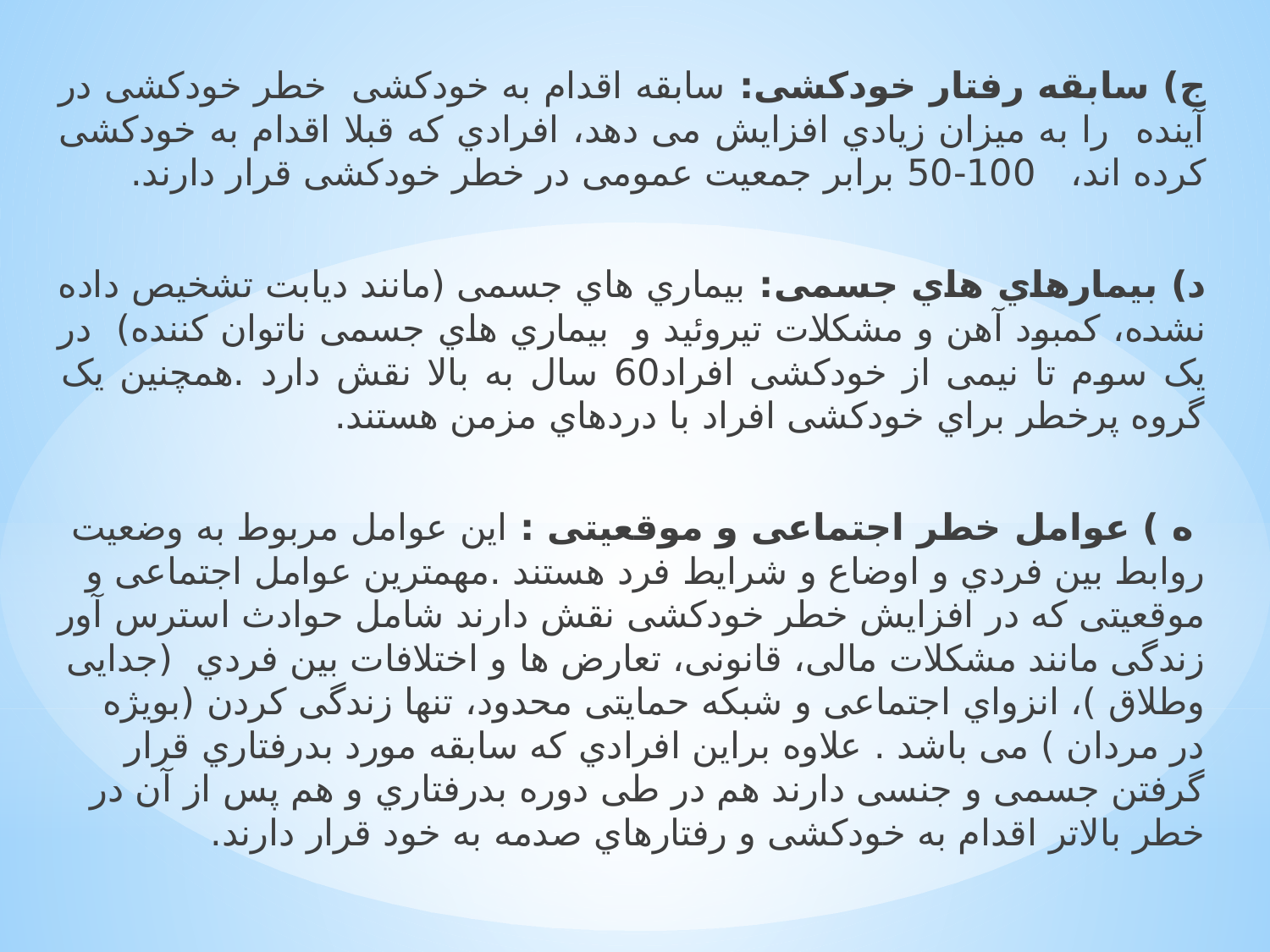

ج) ﺳﺎﺑﻘﻪ رﻓﺘﺎر ﺧﻮدﮐﺸﯽ: ﺳﺎﺑﻘﻪ اﻗﺪام ﺑﻪ ﺧﻮدﮐﺸﯽ  ﺧﻄﺮ ﺧﻮدﮐﺸﯽ در آﯾﻨﺪه  را ﺑﻪ ﻣﯿﺰان زﯾﺎدي اﻓﺰاﯾﺶ ﻣﯽ دﻫﺪ، اﻓﺮادي ﮐﻪ ﻗﺒﻼ اﻗﺪام ﺑﻪ ﺧﻮدﮐﺸﯽ ﮐﺮده اﻧﺪ،   100-50 ﺑﺮاﺑﺮ ﺟﻤﻌﯿﺖ ﻋﻤﻮﻣﯽ در ﺧﻄﺮ ﺧﻮدﮐﺸﯽ ﻗﺮار دارﻧﺪ.

د) ﺑﯿﻤﺎرﻫﺎي ﻫﺎي ﺟﺴﻤﯽ: ﺑﯿﻤﺎري ﻫﺎي ﺟﺴﻤﯽ (ﻣﺎﻧﻨﺪ دﯾﺎﺑﺖ ﺗﺸﺨﯿﺺ داده ﻧﺸﺪه، ﮐﻤﺒﻮد آﻫﻦ و ﻣﺸﮑﻼت ﺗﯿﺮوﺋﯿﺪ و  ﺑﯿﻤﺎري ﻫﺎي ﺟﺴﻤﯽ ﻧﺎﺗﻮان ﮐﻨﻨﺪه)  در ﯾﮏ ﺳﻮم ﺗﺎ ﻧﯿﻤﯽ از ﺧﻮدﮐﺸﯽ اﻓﺮاد60 ﺳﺎل ﺑﻪ ﺑﺎﻻ ﻧﻘﺶ دارد .ﻫﻤﭽﻨﯿﻦ ﯾﮏ ﮔﺮوه ﭘﺮﺧﻄﺮ ﺑﺮاي ﺧﻮدﮐﺸﯽ اﻓﺮاد ﺑﺎ دردﻫﺎي ﻣﺰﻣﻦ ﻫﺴﺘﻨﺪ.

 ه ) ﻋﻮاﻣﻞ ﺧﻄﺮ اﺟﺘﻤﺎﻋﯽ و ﻣﻮﻗﻌﯿﺘﯽ : اﯾﻦ ﻋﻮاﻣﻞ ﻣﺮﺑﻮط ﺑﻪ وﺿﻌﯿﺖ رواﺑﻂ ﺑﯿﻦ ﻓﺮدي و اوﺿﺎع و ﺷﺮاﯾﻂ ﻓﺮد ﻫﺴﺘﻨﺪ .ﻣﻬﻤﺘﺮﯾﻦ ﻋﻮاﻣﻞ اﺟﺘﻤﺎﻋﯽ و ﻣﻮﻗﻌﯿﺘﯽ ﮐﻪ در اﻓﺰاﯾﺶ ﺧﻄﺮ ﺧﻮدﮐﺸﯽ ﻧﻘﺶ دارﻧﺪ ﺷﺎﻣﻞ ﺣﻮادث اﺳﺘﺮس آور زﻧﺪﮔﯽ ﻣﺎﻧﻨﺪ ﻣﺸﮑﻼت ﻣﺎﻟﯽ، ﻗﺎﻧﻮﻧﯽ، ﺗﻌﺎرض ﻫﺎ و اﺧﺘﻼﻓﺎت ﺑﯿﻦ ﻓﺮدي  (جداﯾﯽ وﻃﻼق )، اﻧﺰواي اﺟﺘﻤﺎﻋﯽ و ﺷﺒﮑﻪ ﺣﻤﺎﯾﺘﯽ ﻣﺤﺪود، ﺗﻨﻬﺎ زﻧﺪﮔﯽ ﮐﺮدن (ﺑﻮﯾﮋه در ﻣﺮدان ) ﻣﯽ ﺑﺎﺷﺪ . ﻋﻼوه ﺑﺮاﯾﻦ اﻓﺮادي ﮐﻪ ﺳﺎﺑﻘﻪ ﻣﻮرد ﺑﺪرﻓﺘﺎري ﻗﺮار ﮔﺮﻓﺘﻦ ﺟﺴﻤﯽ و ﺟﻨﺴﯽ دارﻧﺪ ﻫﻢ در ﻃﯽ دوره ﺑﺪرﻓﺘﺎري و ﻫﻢ ﭘﺲ از آن در ﺧﻄﺮ ﺑﺎﻻﺗﺮ اﻗﺪام ﺑﻪ ﺧﻮدﮐﺸﯽ و رﻓﺘﺎرﻫﺎي ﺻﺪﻣﻪ ﺑﻪ ﺧﻮد ﻗﺮار دارﻧﺪ.